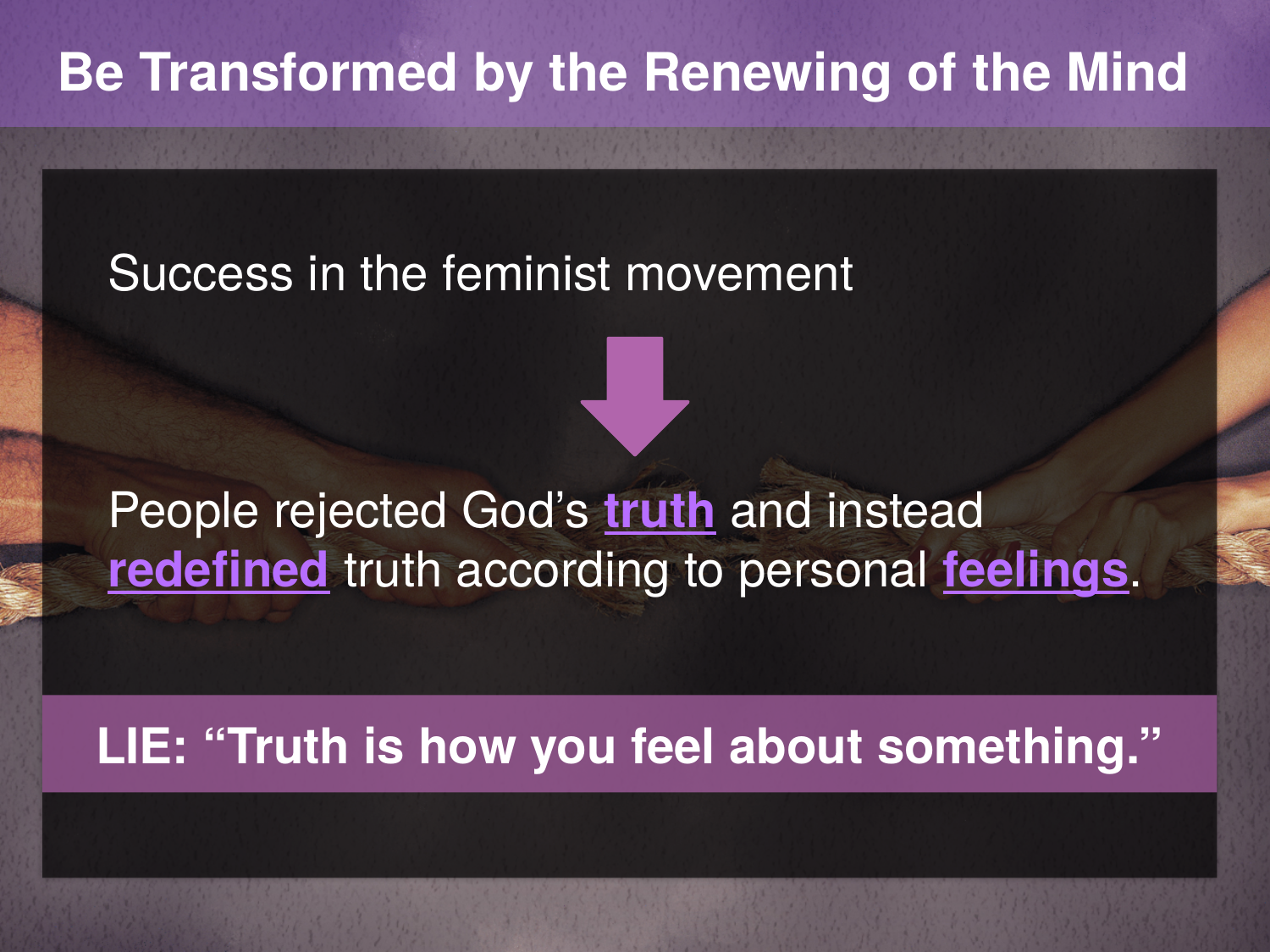

Be Transformed by the Renewing of the Mind

Success in the feminist movement

People rejected God’s truth and instead redefined truth according to personal feelings.

LIE: “Truth is how you feel about something.”